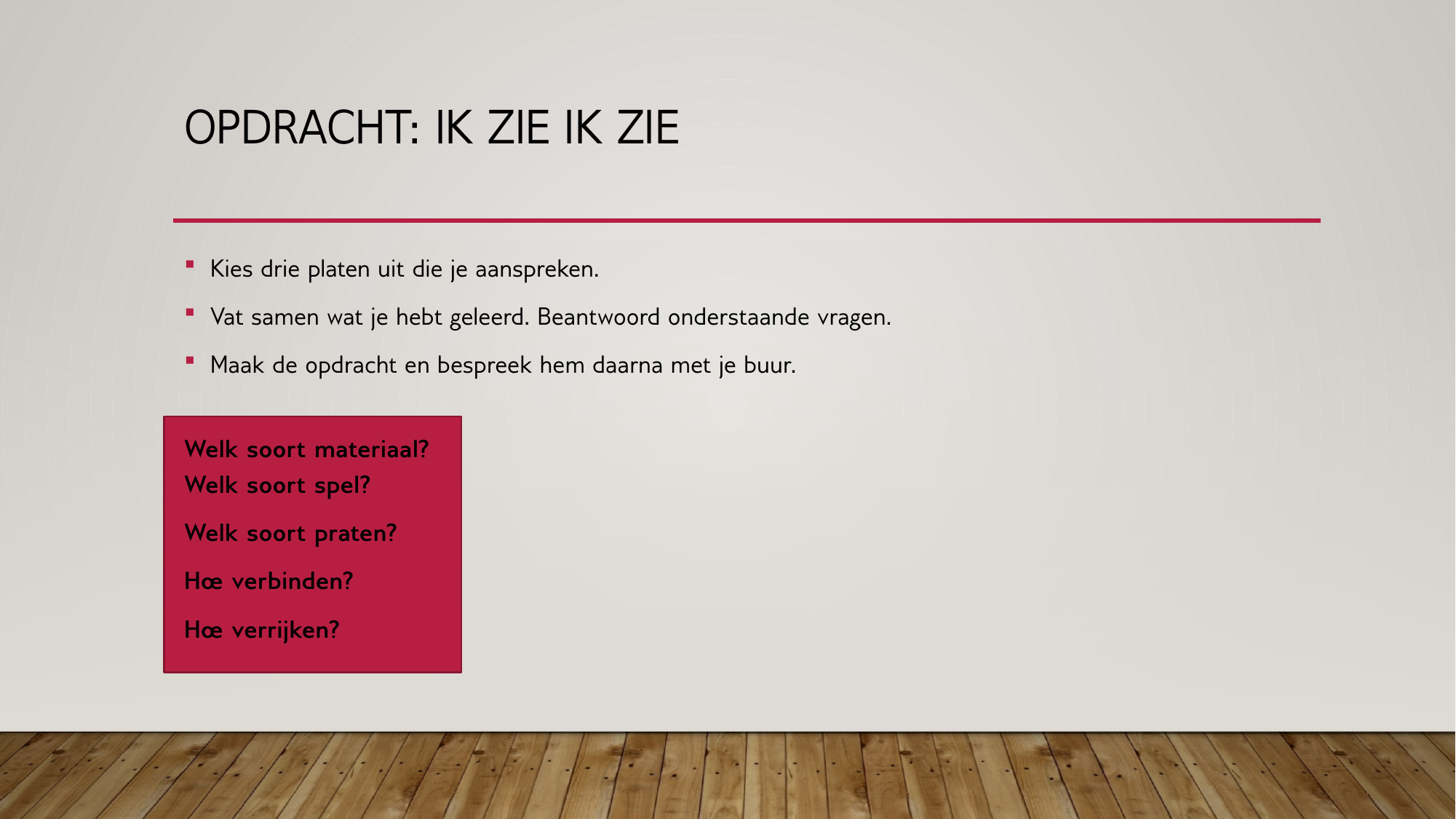

# Opdracht: ik zie ik zie
Kies drie platen uit die je aanspreken.
Vat samen wat je hebt geleerd. Beantwoord onderstaande vragen.
Maak de opdracht en bespreek hem daarna met je buur.
Welk soort materiaal?
Welk soort spel?
Welk soort praten?
Hoe verbinden?
Hoe verrijken?